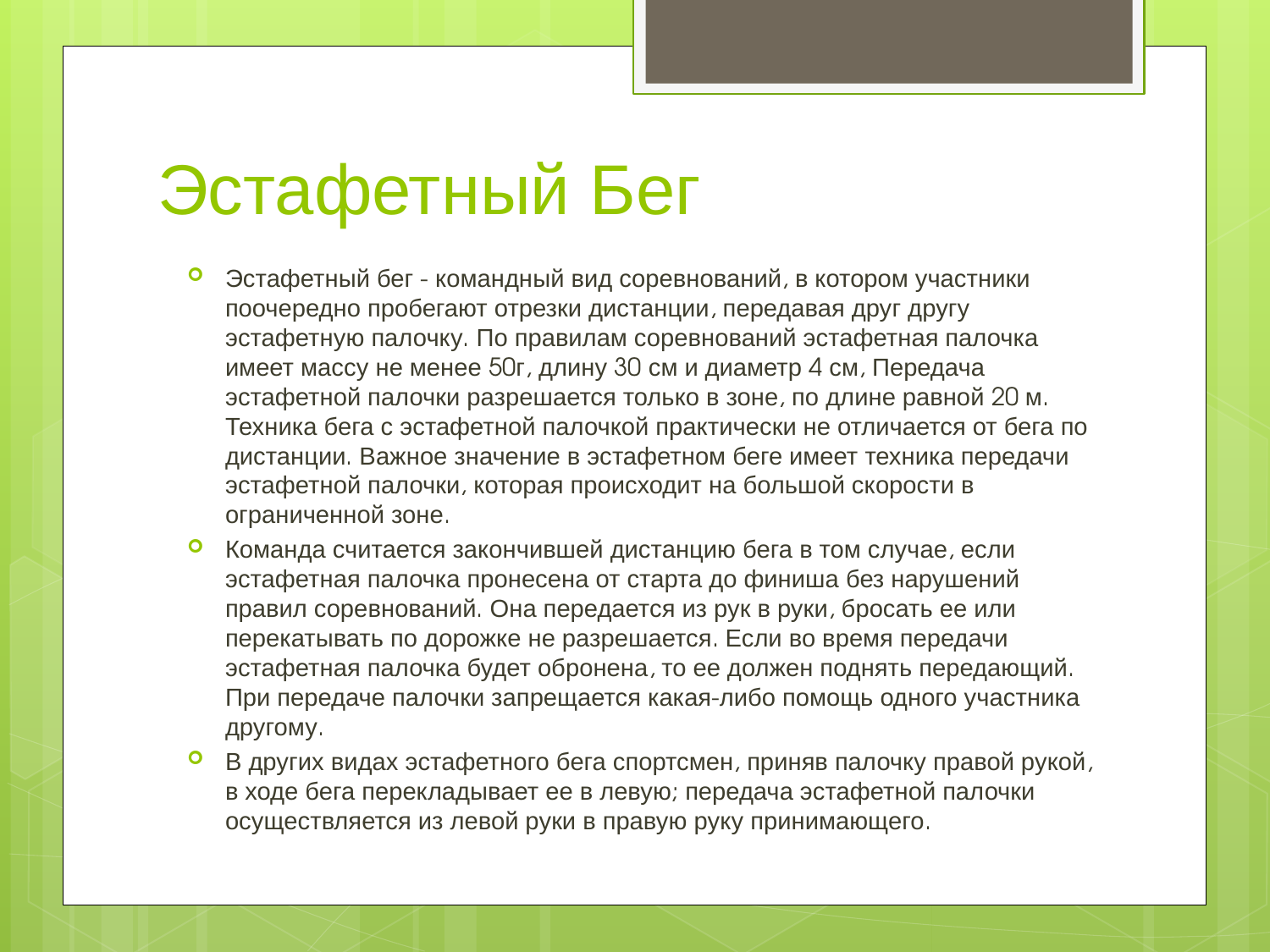

# Эстафетный Бег
Эстафетный бег - командный вид соревнований, в котором участники поочередно пробегают отрезки дистанции, передавая друг другу эстафетную палочку. По правилам соревнований эстафетная палочка имеет массу не менее 50г, длину 30 см и диаметр 4 см, Передача эстафетной палочки разрешается только в зоне, по длине равной 20 м. Техника бега с эстафетной палочкой практически не отличается от бега по дистанции. Важное значение в эстафетном беге имеет техника передачи эстафетной палочки, которая происходит на большой скорости в ограниченной зоне.
Команда считается закончившей дистанцию бега в том случае, если эстафетная палочка пронесена от старта до финиша без нарушений правил соревнований. Она передается из рук в руки, бросать ее или перекатывать по дорожке не разрешается. Если во время передачи эстафетная палочка будет обронена, то ее должен поднять передающий. При передаче палочки запрещается какая-либо помощь одного участника другому.
В других видах эстафетного бега спортсмен, приняв палочку правой рукой, в ходе бега перекладывает ее в левую; передача эстафетной палочки осуществляется из левой руки в правую руку принимающего.